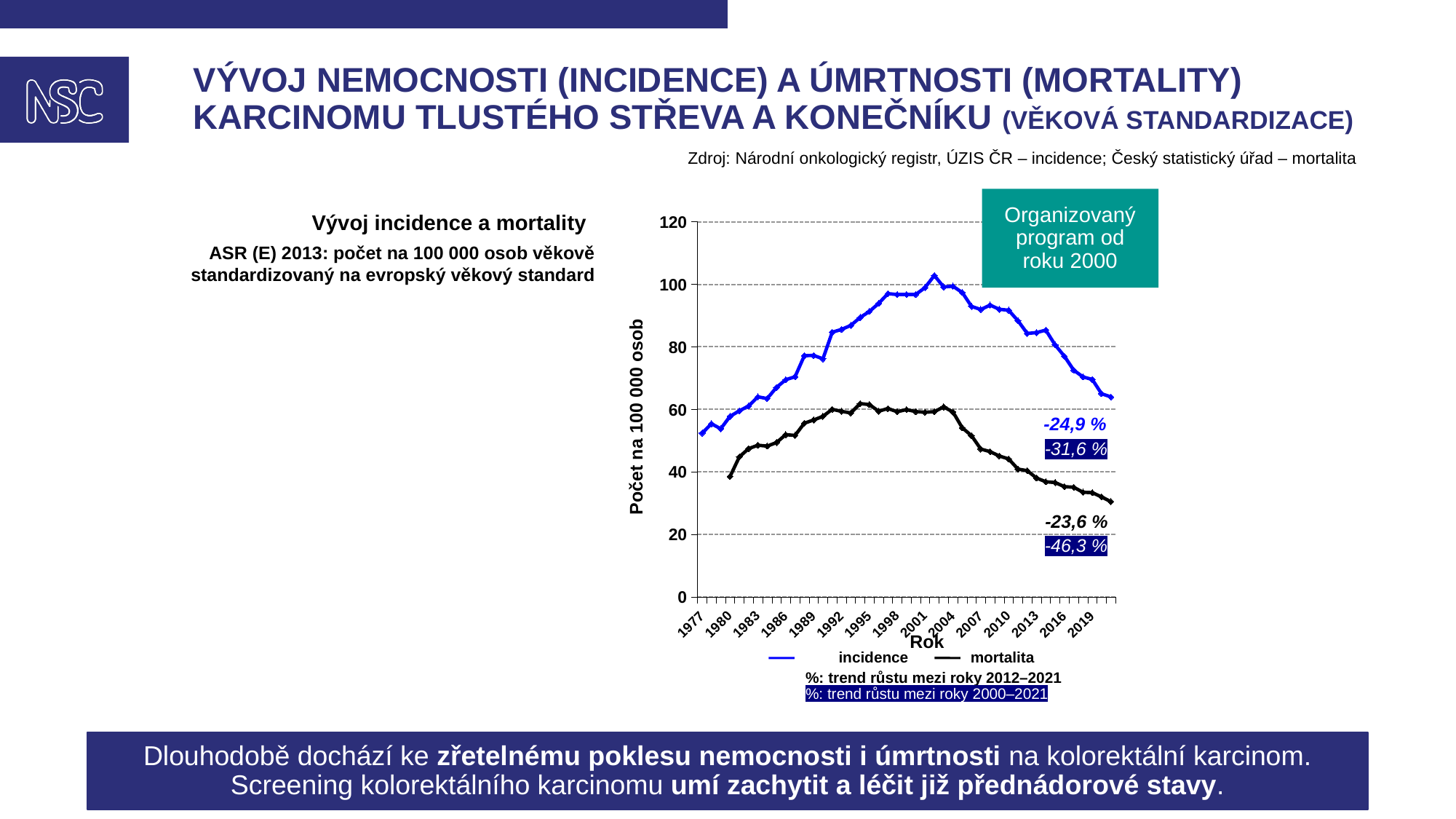

# Vývoj nemocnosti (incidence) a úmrtnosti (mortality) karcinomu tlustého střeva a konečníku (věková standardizace)
Zdroj: Národní onkologický registr, ÚZIS ČR – incidence; Český statistický úřad – mortalita
Organizovaný program od roku 2000

### Chart

| Category | i | m |
|---|---|---|
| 1977 | 52.3979 | None |
| 1978 | 55.39344 | None |
| 1979 | 53.79601 | None |
| 1980 | 57.77398 | 38.53993 |
| 1981 | 59.52623 | 44.78001 |
| 1982 | 61.09063 | 47.44424 |
| 1983 | 64.00693 | 48.53408 |
| 1984 | 63.47374365 | 48.24706399 |
| 1985 | 67.01624 | 49.38267 |
| 1986 | 69.49668 | 51.90901 |
| 1987 | 70.44292 | 51.65809 |
| 1988 | 77.17032 | 55.58393 |
| 1989 | 77.25488 | 56.61084 |
| 1990 | 76.16963 | 57.7856 |
| 1991 | 84.6619 | 60.01519 |
| 1992 | 85.57925 | 59.37088 |
| 1993 | 86.84232 | 58.86253 |
| 1994 | 89.36964 | 61.8522 |
| 1995 | 91.30844 | 61.54929 |
| 1996 | 93.8924 | 59.41083 |
| 1997 | 97.00443 | 60.27769 |
| 1998 | 96.72431 | 59.25092 |
| 1999 | 96.75405 | 59.94229 |
| 2000 | 96.74247 | 59.28707 |
| 2001 | 98.9501 | 59.08094 |
| 2002 | 102.8278 | 59.25779 |
| 2003 | 99.15552 | 60.7873 |
| 2004 | 99.39304 | 59.1933 |
| 2005 | 97.37402 | 54.1118 |
| 2006 | 92.92333 | 51.5777 |
| 2007 | 91.93886 | 47.30334 |
| 2008 | 93.33346 | 46.47866 |
| 2009 | 92.00513 | 45.08495 |
| 2010 | 91.71011 | 44.13902 |
| 2011 | 88.33621 | 40.89498 |
| 2012 | 84.277367 | 40.389941 |
| 2013 | 84.556249 | 38.0434 |
| 2014 | 85.352914 | 36.849082 |
| 2015 | 80.606191 | 36.594318 |
| 2016 | 76.995803 | 35.280152 |
| 2017 | 72.5493 | 35.103656 |
| 2018 | 70.387507 | 33.495424 |
| 2019 | 69.568453 | 33.361338 |
| 2020 | 65.016622 | 32.010828 |
| 2021 | 63.989017 | 30.496148 |
Vývoj incidence a mortality
ASR (E) 2013: počet na 100 000 osob věkově standardizovaný na evropský věkový standard
Počet na 100 000 osob
-24,9 %
-31,6 %
-23,6 %
-46,3 %
Rok
incidence
mortalita

%: trend růstu mezi roky 2012–2021
%: trend růstu mezi roky 2000–2021

Dlouhodobě dochází ke zřetelnému poklesu nemocnosti i úmrtnosti na kolorektální karcinom.
Screening kolorektálního karcinomu umí zachytit a léčit již přednádorové stavy.